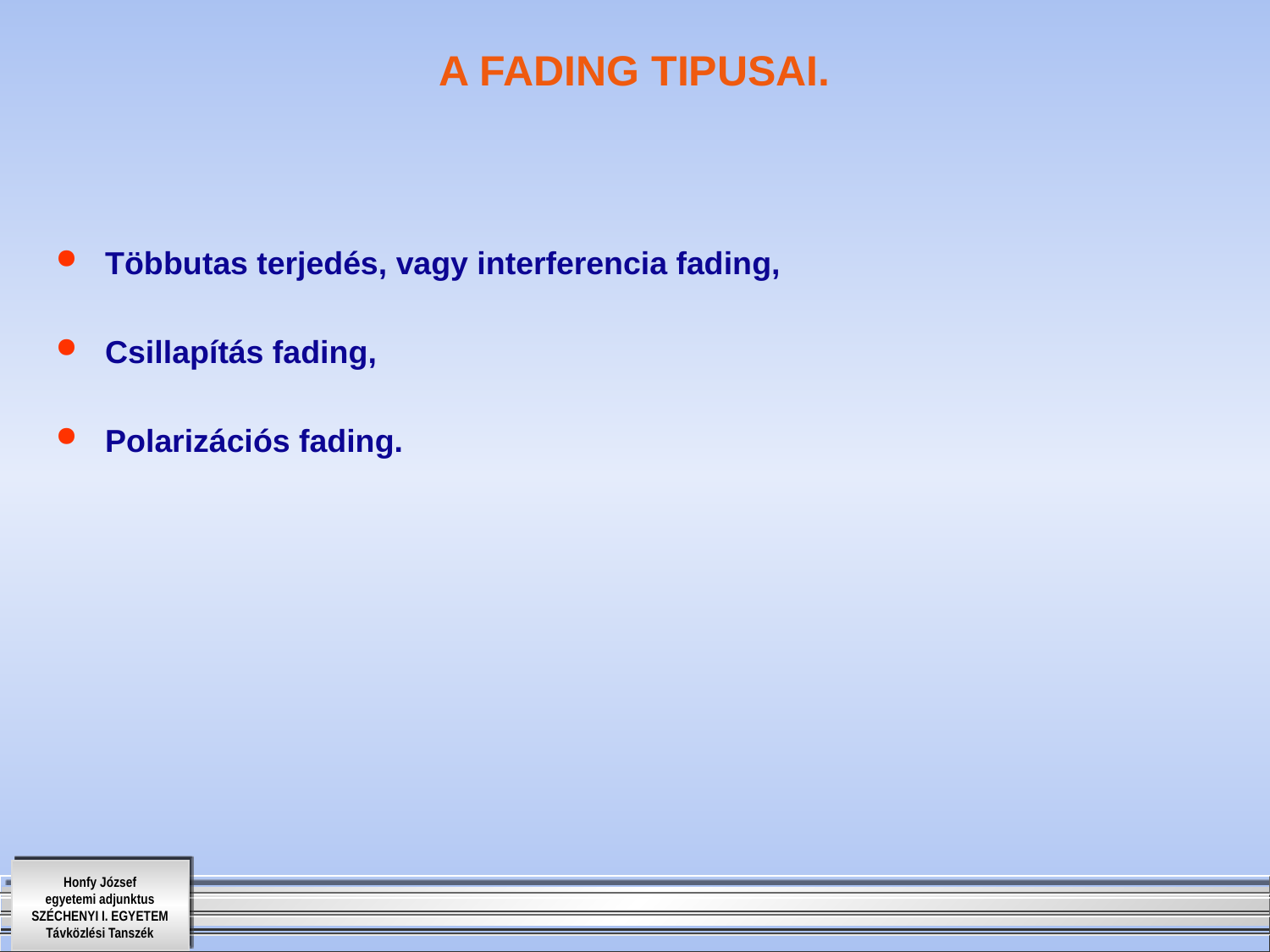

# A FADING TIPUSAI.
Többutas terjedés, vagy interferencia fading,

Csillapítás fading,

Polarizációs fading.